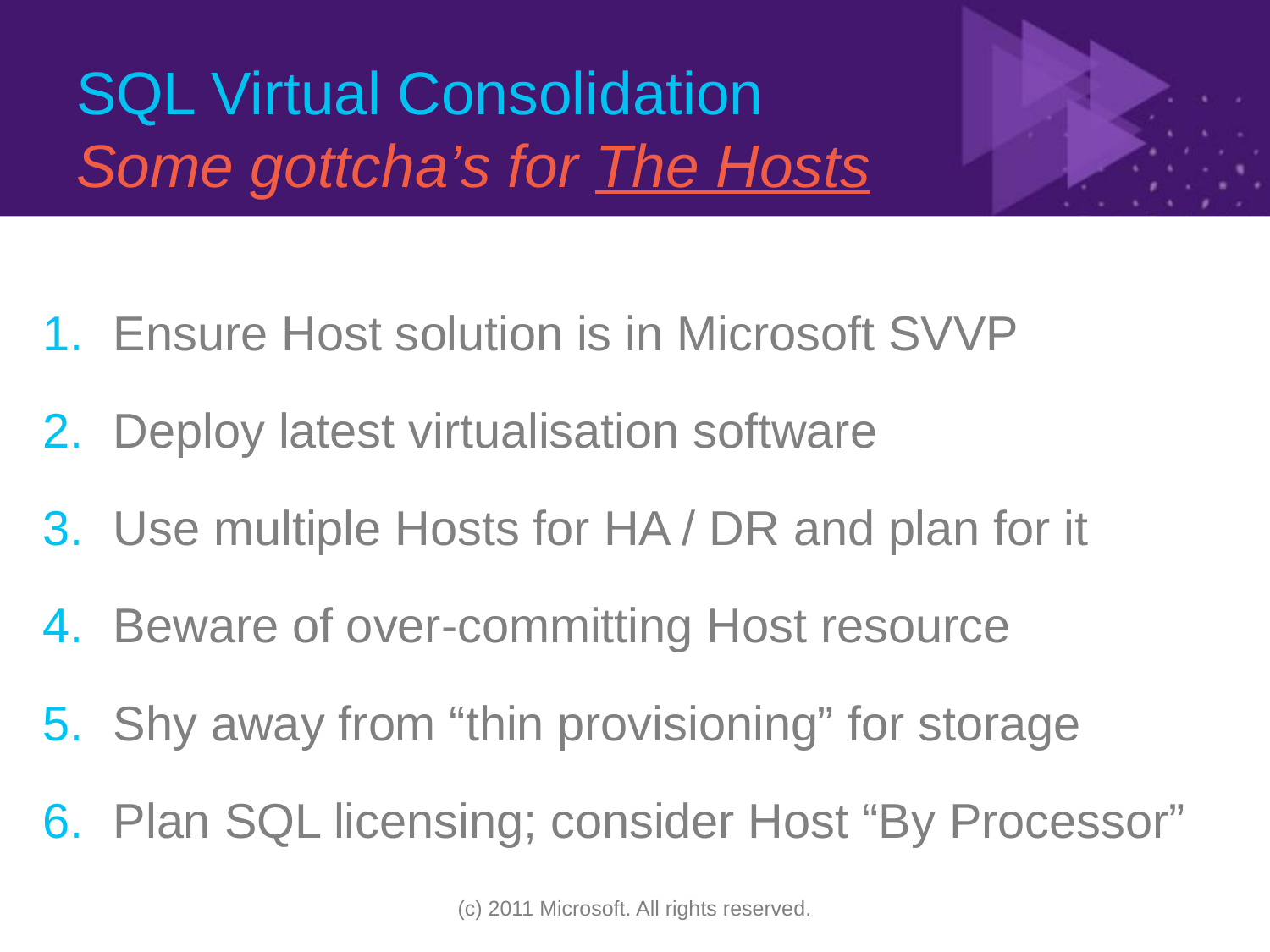

# SQL Virtual Consolidation Some gottcha’s for The Hosts
Ensure Host solution is in Microsoft SVVP
Deploy latest virtualisation software
Use multiple Hosts for HA / DR and plan for it
Beware of over-committing Host resource
Shy away from “thin provisioning” for storage
Plan SQL licensing; consider Host “By Processor”
(c) 2011 Microsoft. All rights reserved.